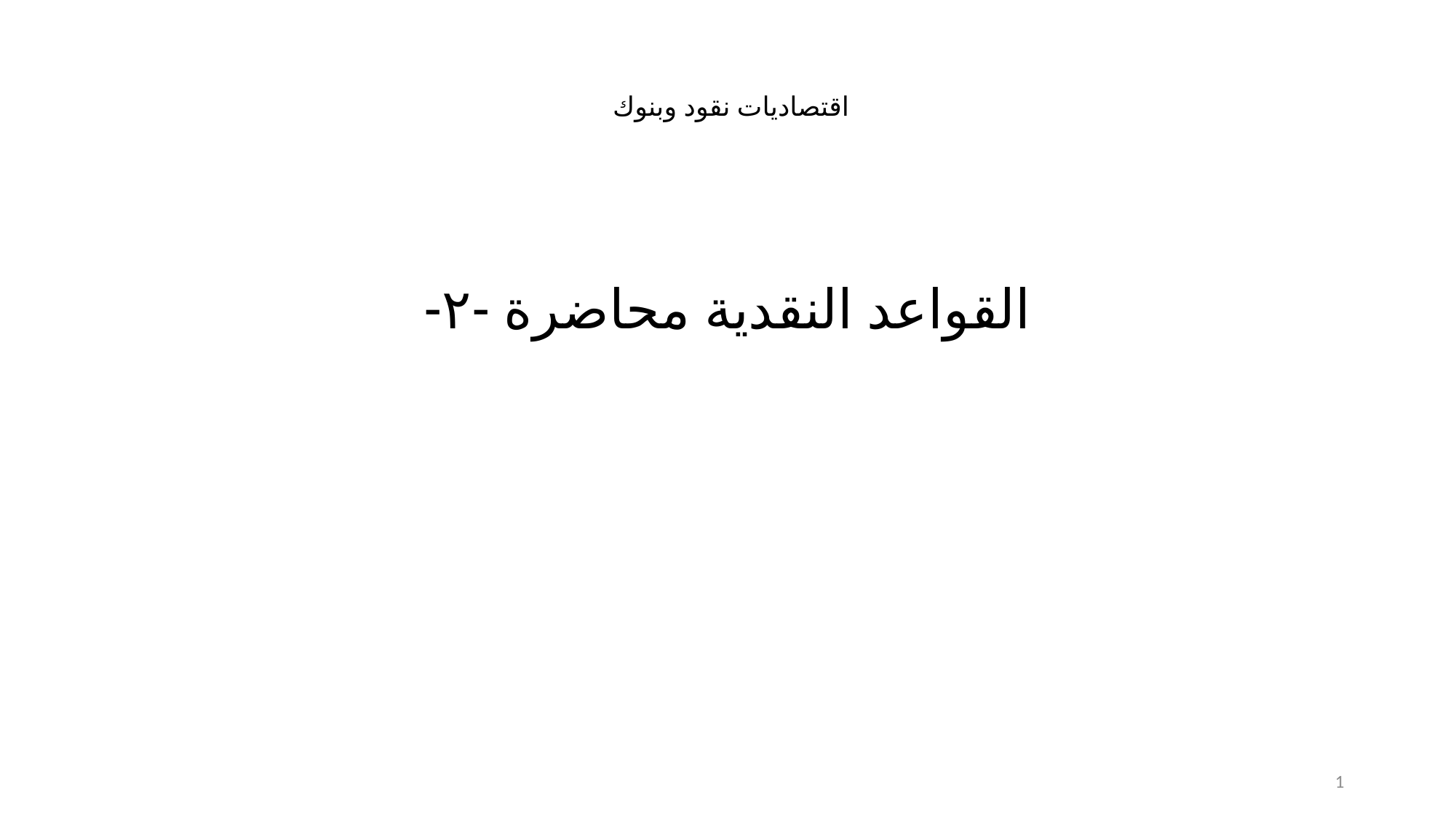

# اقتصاديات نقود وبنوك

القواعد النقدية محاضرة -٢-
1